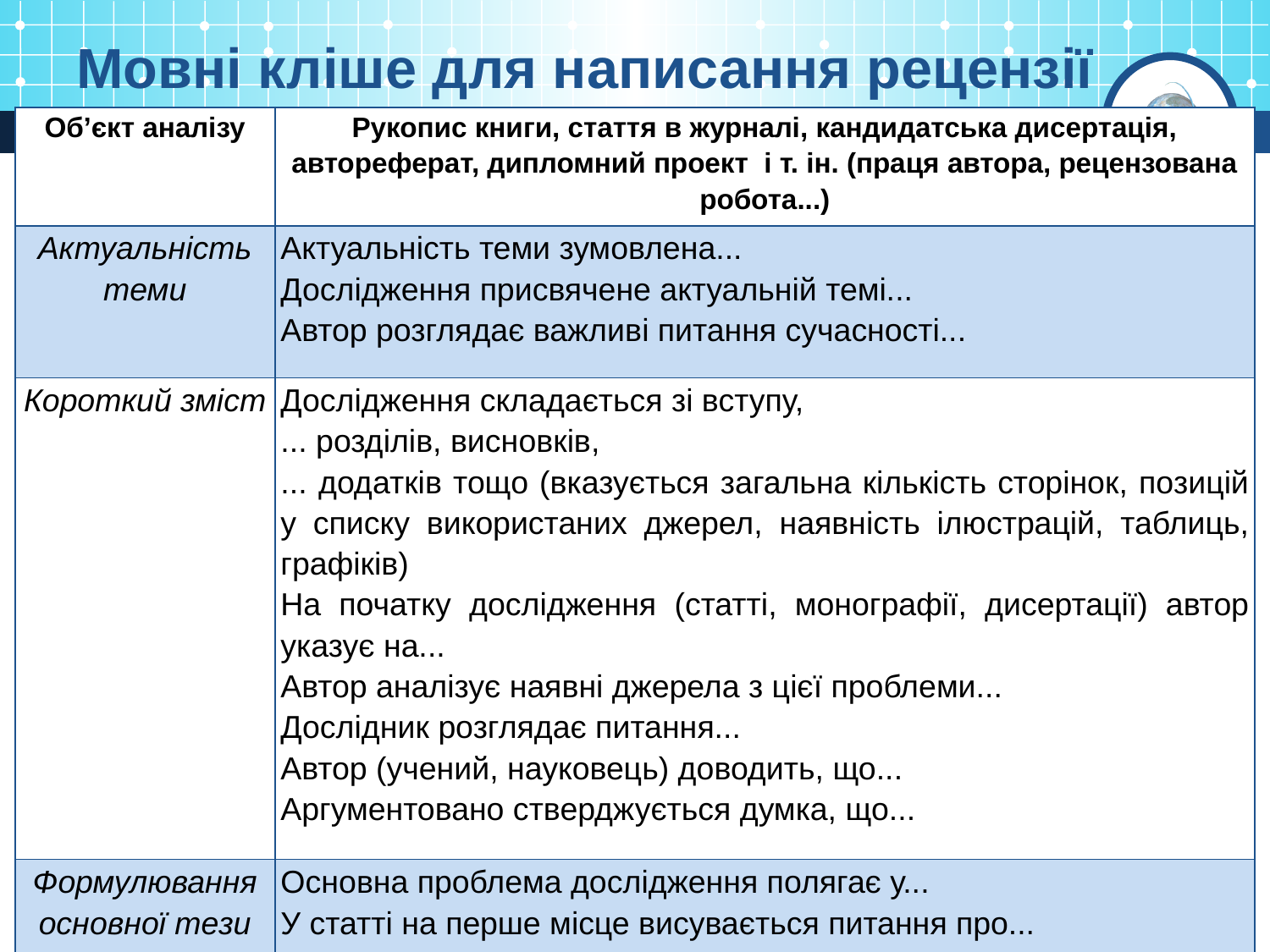

Мовні кліше для написання рецензії
| Об’єкт аналізу | Рукопис книги, стаття в журналі, кандидатська дисертація, автореферат, дипломний проект і т. ін. (праця автора, рецензована робота...) |
| --- | --- |
| Актуальність теми | Актуальність теми зумовлена... Дослідження присвячене актуальній темі... Автор розглядає важливі питання сучасності... |
| Короткий зміст | Дослідження складається зі вступу, ... розділів, висновків, ... додатків тощо (вказується загальна кількість сторінок, позицій у списку використаних джерел, наявність ілюстрацій, таблиць, графіків) На початку дослідження (статті, монографії, дисертації) автор указує на... Автор аналізує наявні джерела з цієї проблеми... Дослідник розглядає питання... Автор (учений, науковець) доводить, що... Аргументовано стверджується думка, що... |
| Формулювання основної тези | Основна проблема дослідження полягає у... У статті на перше місце висувається питання про... |